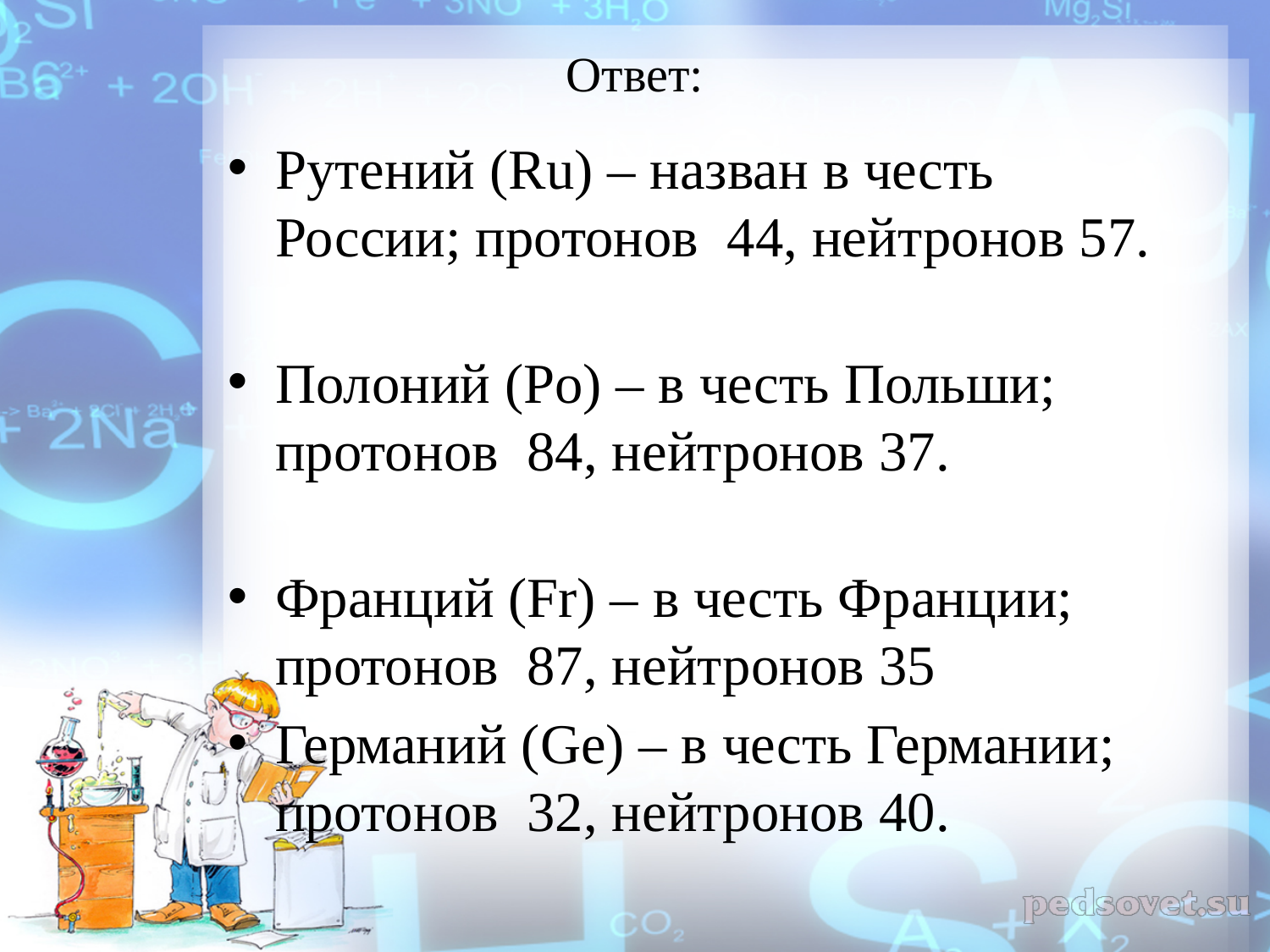

# Ответ:
Рутений (Ru) – назван в честь России; протонов  44, нейтронов 57.
Полоний (Po) – в честь Польши; протонов  84, нейтронов 37.
Франций (Fr) – в честь Франции; протонов  87, нейтронов 35
Германий (Ge) – в честь Германии; протонов  32, нейтронов 40.